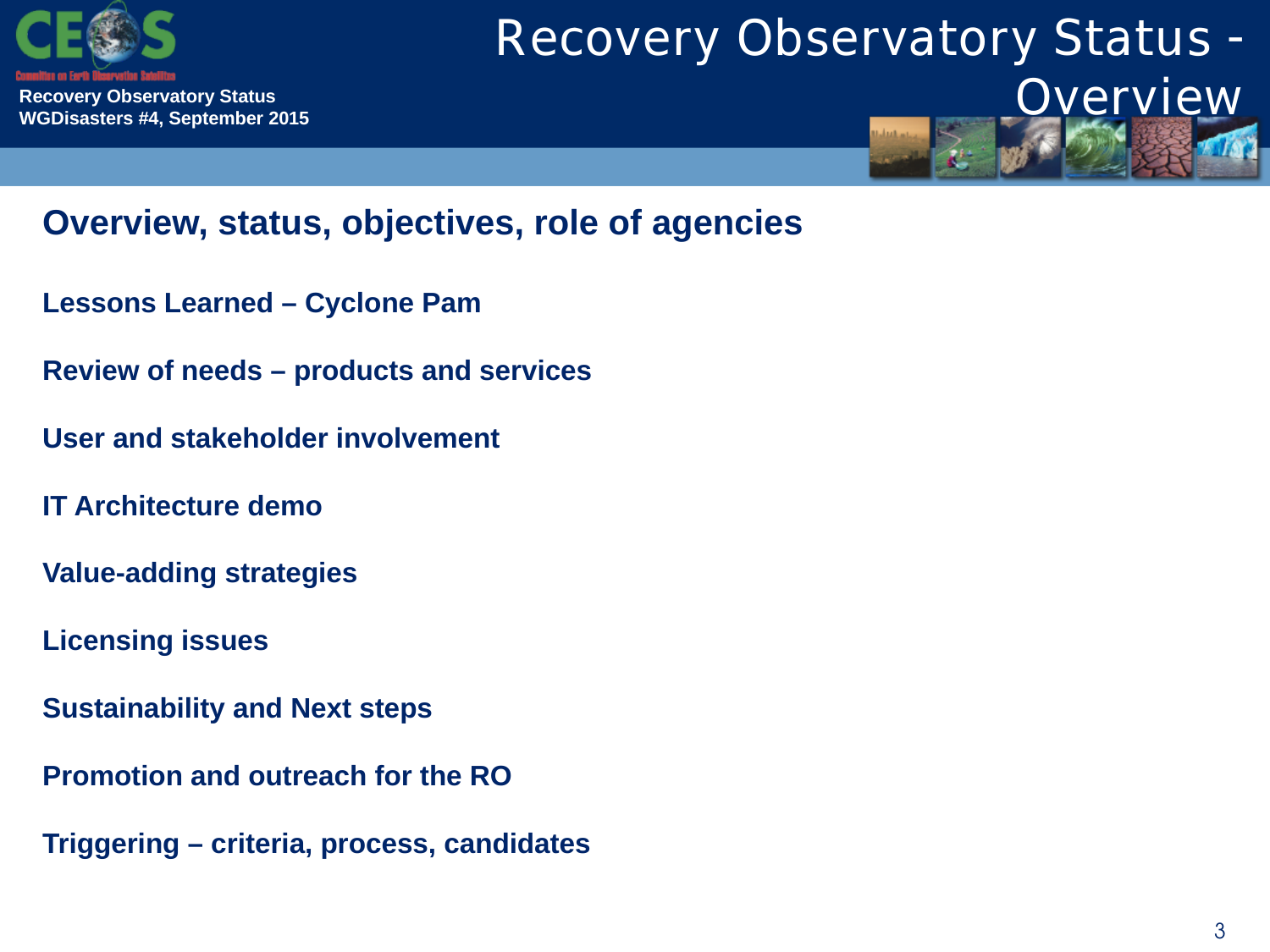

Recovery Observatory Status - Overview
Overview, status, objectives, role of agencies

Lessons Learned – Cyclone Pam

Review of needs – products and services

User and stakeholder involvement

IT Architecture demo

Value-adding strategies

Licensing issues

Sustainability and Next steps

Promotion and outreach for the RO

Triggering – criteria, process, candidates

3